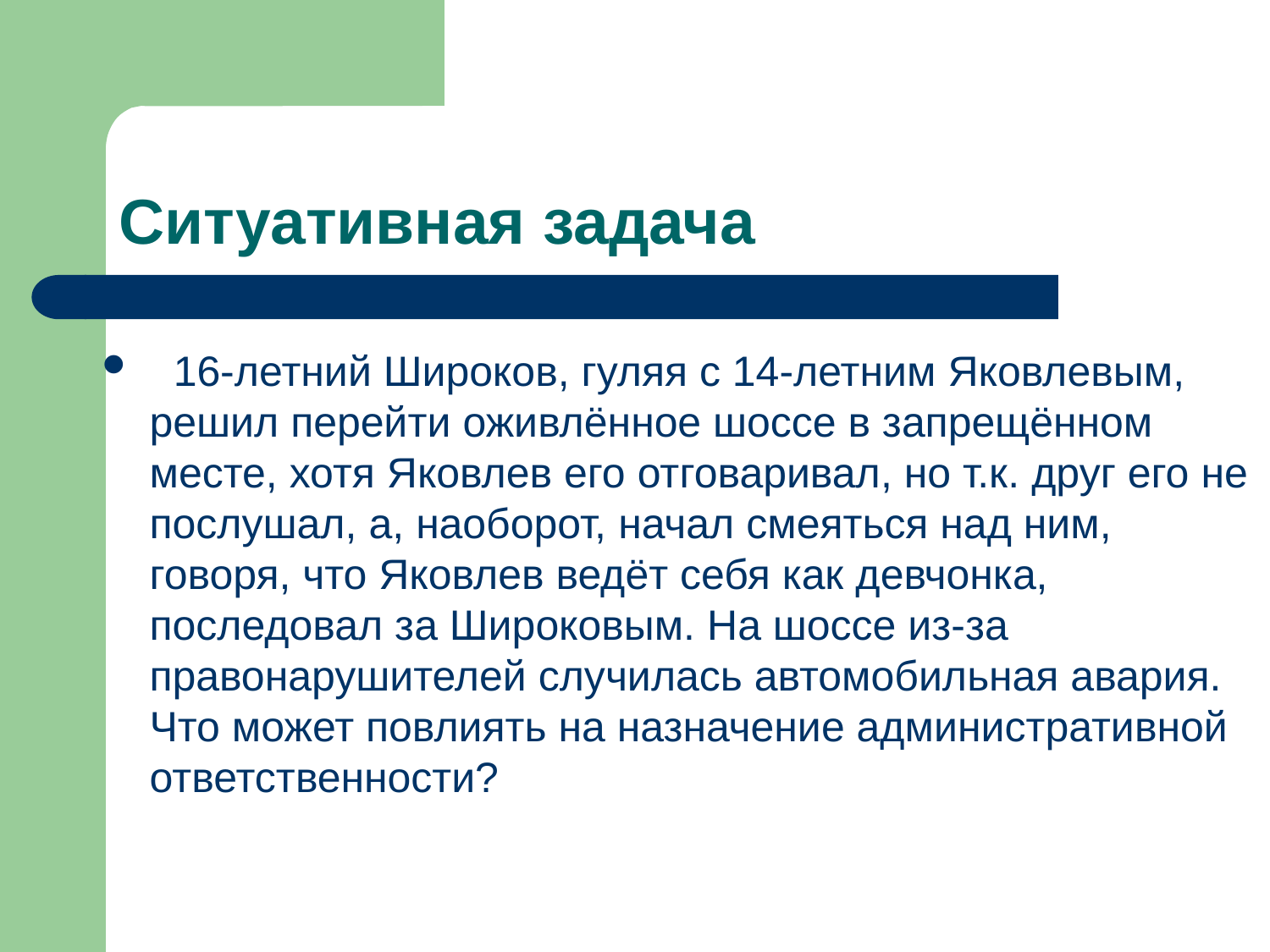

# Ситуативная задача
  16-летний Широков, гуляя с 14-летним Яковлевым, решил перейти оживлённое шоссе в запрещённом месте, хотя Яковлев его отговаривал, но т.к. друг его не послушал, а, наоборот, начал смеяться над ним, говоря, что Яковлев ведёт себя как девчонка, последовал за Широковым. На шоссе из-за правонарушителей случилась автомобильная авария. Что может повлиять на назначение административной ответственности?